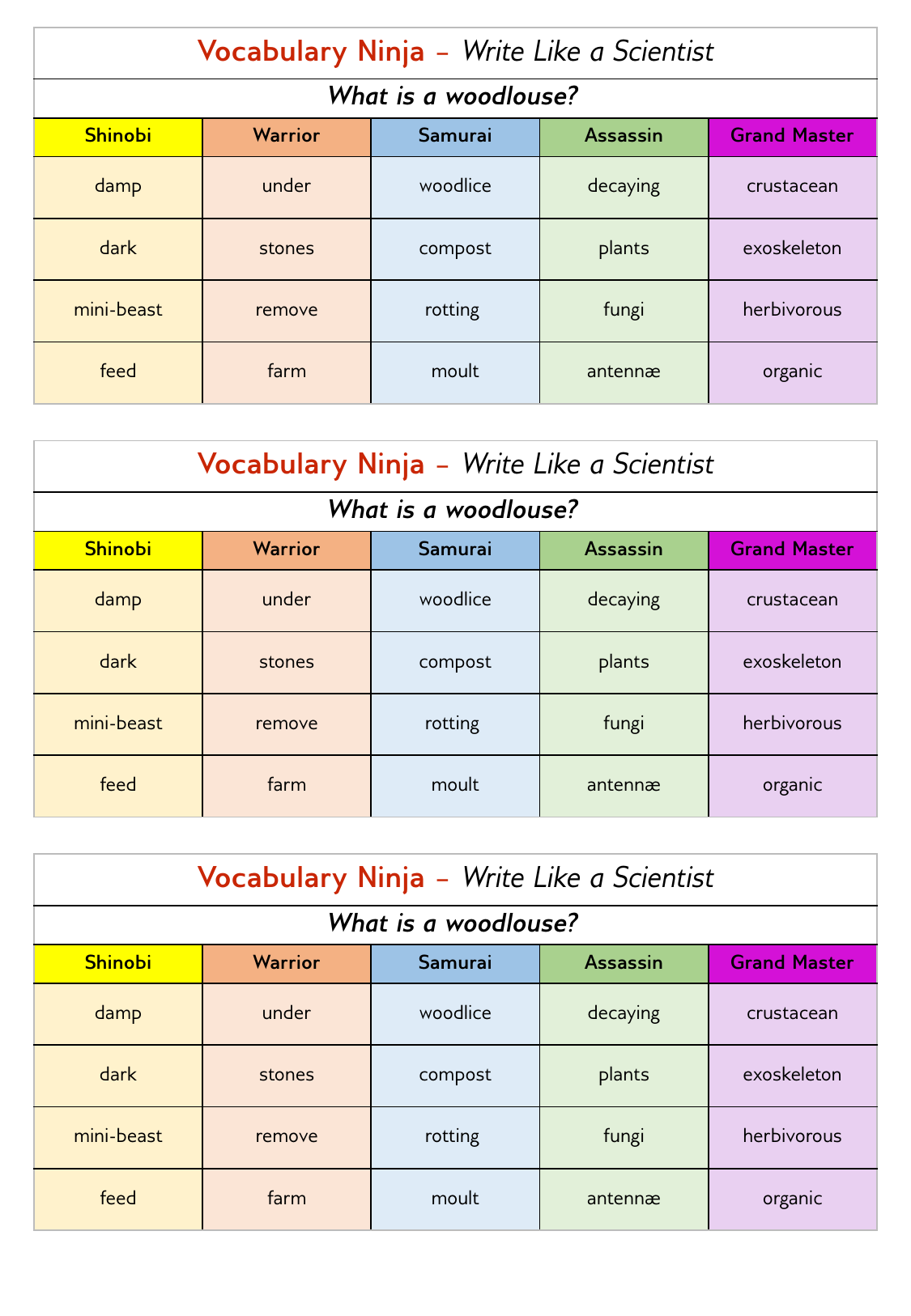

| Vocabulary Ninja – Write Like a Scientist |  |  |  |  |
| --- | --- | --- | --- | --- |
| What is a woodlouse? |  |  |  |  |
| Shinobi | Warrior | Samurai | Assassin | Grand Master |
| damp | under | woodlice | decaying | crustacean |
| dark | stones | compost | plants | exoskeleton |
| mini-beast | remove | rotting | fungi | herbivorous |
| feed | farm | moult | antennae | organic |
| Vocabulary Ninja – Write Like a Scientist |  |  |  |  |
| --- | --- | --- | --- | --- |
| What is a woodlouse? |  |  |  |  |
| Shinobi | Warrior | Samurai | Assassin | Grand Master |
| damp | under | woodlice | decaying | crustacean |
| dark | stones | compost | plants | exoskeleton |
| mini-beast | remove | rotting | fungi | herbivorous |
| feed | farm | moult | antennae | organic |
| Vocabulary Ninja – Write Like a Scientist |  |  |  |  |
| --- | --- | --- | --- | --- |
| What is a woodlouse? |  |  |  |  |
| Shinobi | Warrior | Samurai | Assassin | Grand Master |
| damp | under | woodlice | decaying | crustacean |
| dark | stones | compost | plants | exoskeleton |
| mini-beast | remove | rotting | fungi | herbivorous |
| feed | farm | moult | antennae | organic |